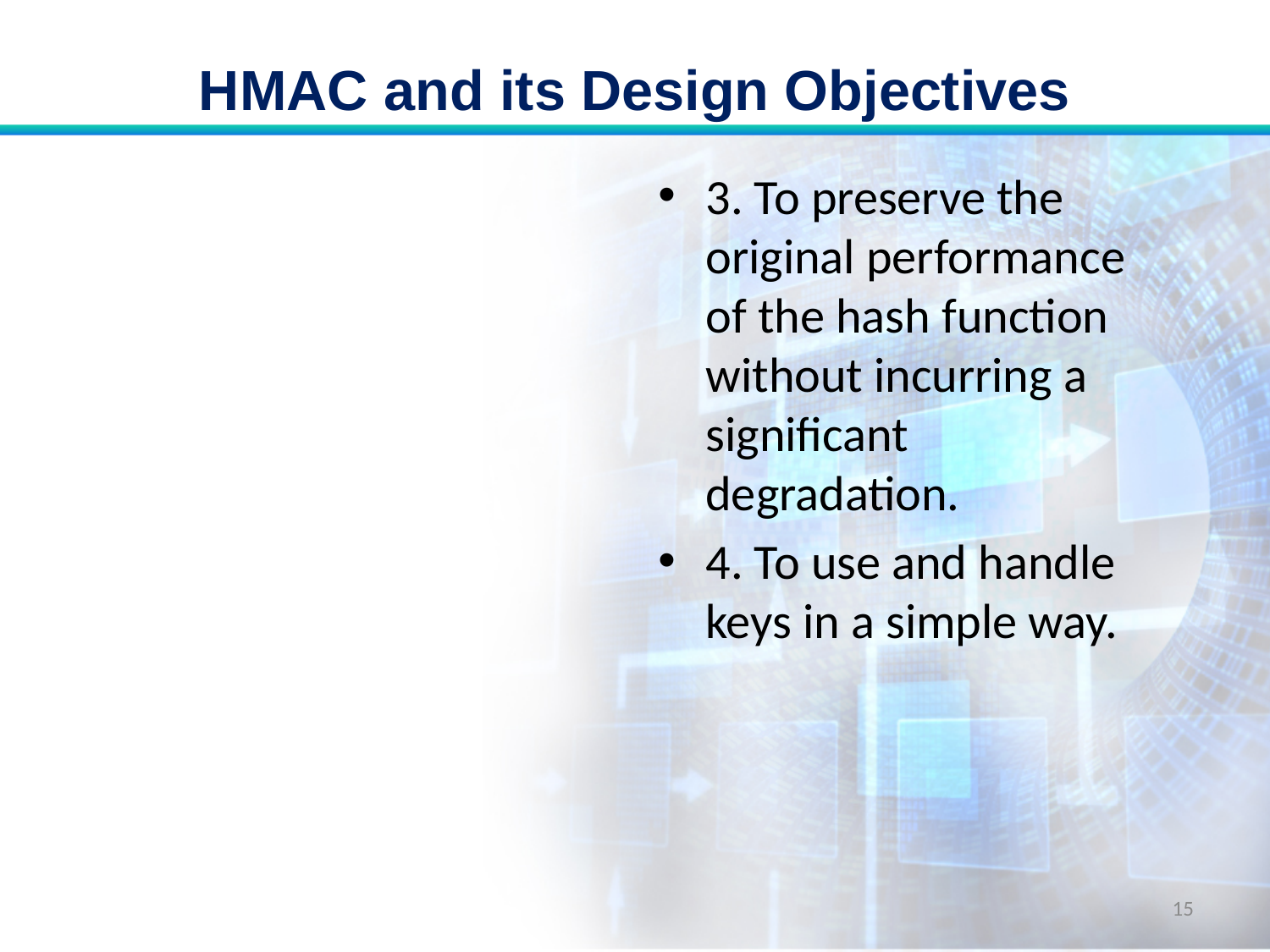

# HMAC and its Design Objectives
3. To preserve the original performance of the hash function without incurring a significant degradation.
4. To use and handle keys in a simple way.
15